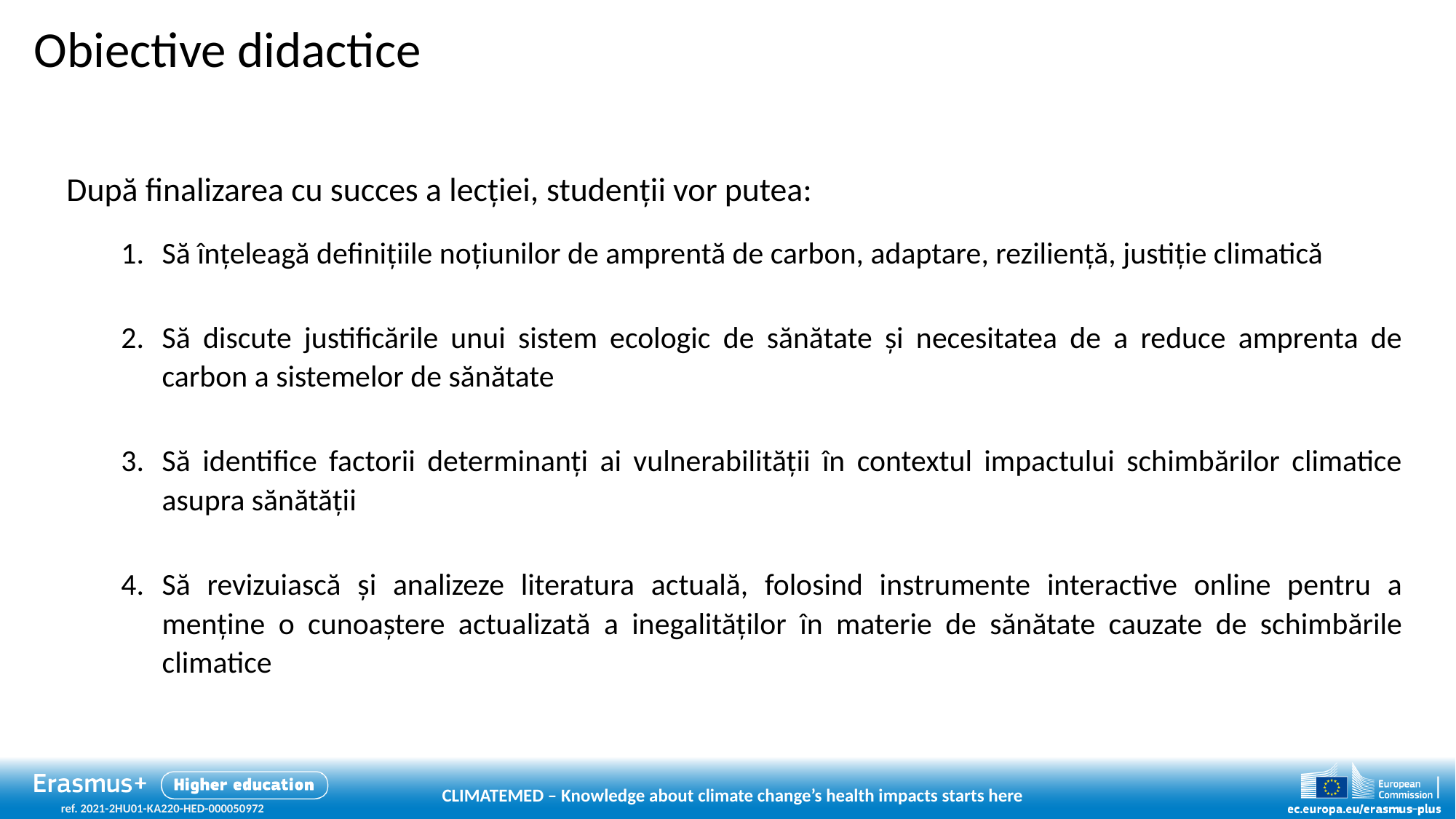

# Obiective didactice
După finalizarea cu succes a lecției, studenții vor putea:
Să înțeleagă definițiile noțiunilor de amprentă de carbon, adaptare, reziliență, justiție climatică
Să discute justificările unui sistem ecologic de sănătate și necesitatea de a reduce amprenta de carbon a sistemelor de sănătate
Să identifice factorii determinanți ai vulnerabilității în contextul impactului schimbărilor climatice asupra sănătății
Să revizuiască și analizeze literatura actuală, folosind instrumente interactive online pentru a menține o cunoaștere actualizată a inegalităților în materie de sănătate cauzate de schimbările climatice